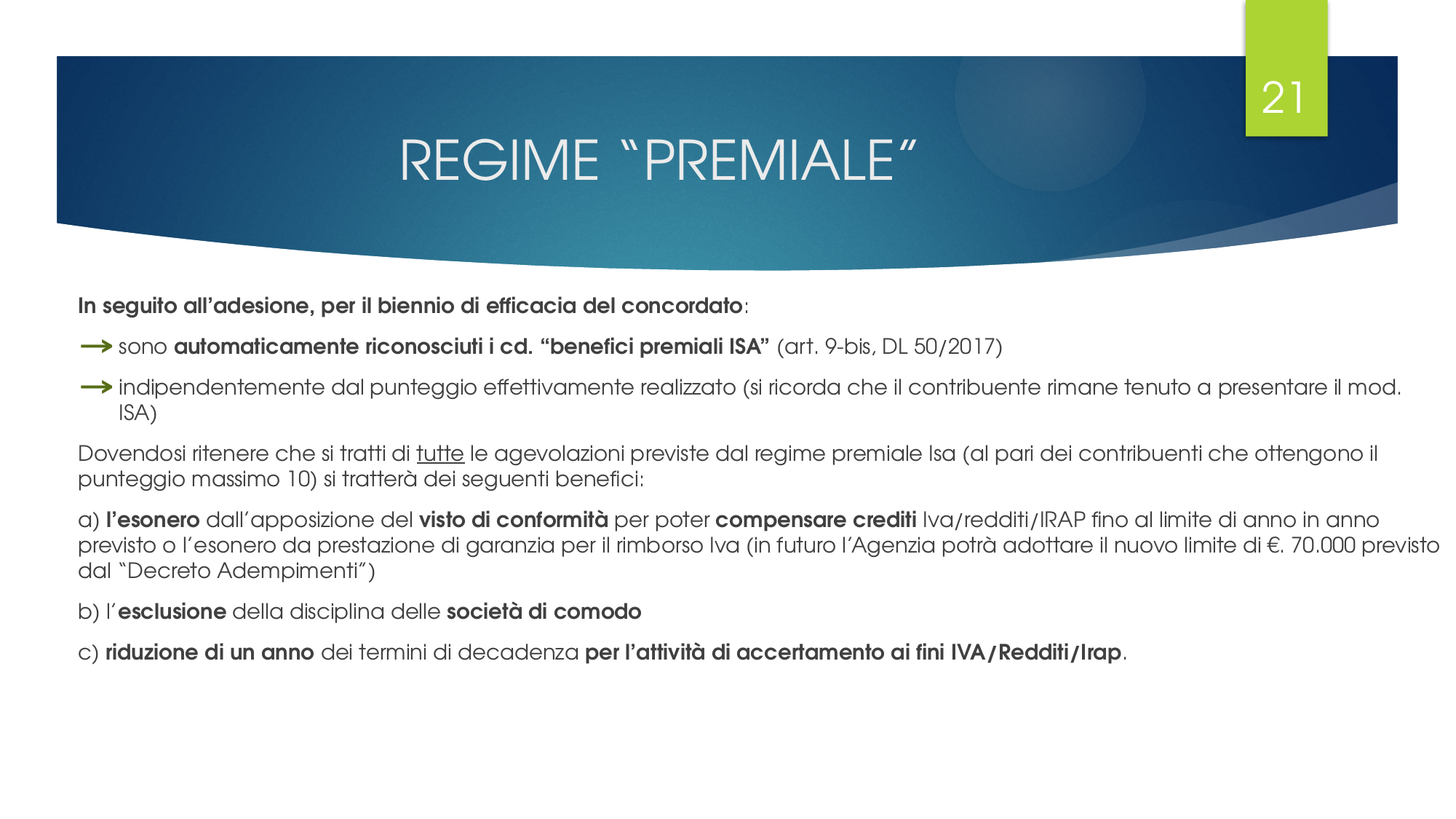

21
# REGIME “PREMIALE”
In seguito all’adesione, per il biennio di efficacia del concordato:
sono automaticamente riconosciuti i cd. “benefici premiali ISA” (art. 9-bis, DL 50/2017)
indipendentemente dal punteggio effettivamente realizzato (si ricorda che il contribuente rimane tenuto a presentare il mod. ISA)
Dovendosi ritenere che si tratti di tutte le agevolazioni previste dal regime premiale Isa (al pari dei contribuenti che ottengono il punteggio massimo 10) si tratterà dei seguenti benefici:
a) l’esonero dall’apposizione del visto di conformità per poter compensare crediti Iva/redditi/IRAP fino al limite di anno in anno previsto o l’esonero da prestazione di garanzia per il rimborso Iva (in futuro l’Agenzia potrà adottare il nuovo limite di €. 70.000 previsto dal “Decreto Adempimenti”)
b) l’esclusione della disciplina delle società di comodo
c) riduzione di un anno dei termini di decadenza per l’attività di accertamento ai fini IVA/Redditi/Irap.